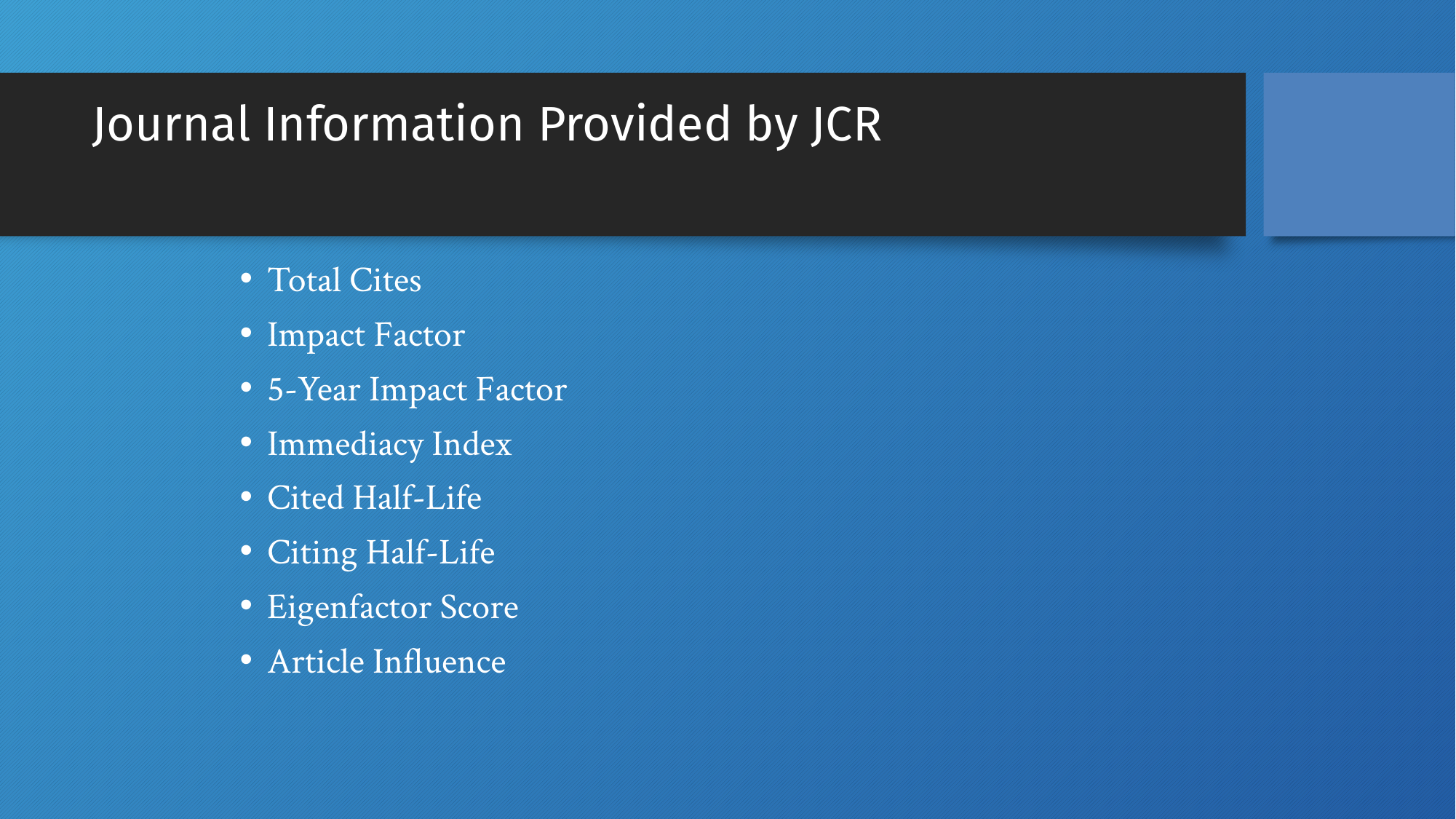

# Journal Information Provided by JCR
Total Cites
Impact Factor
5-Year Impact Factor
Immediacy Index
Cited Half-Life
Citing Half-Life
Eigenfactor Score
Article Influence